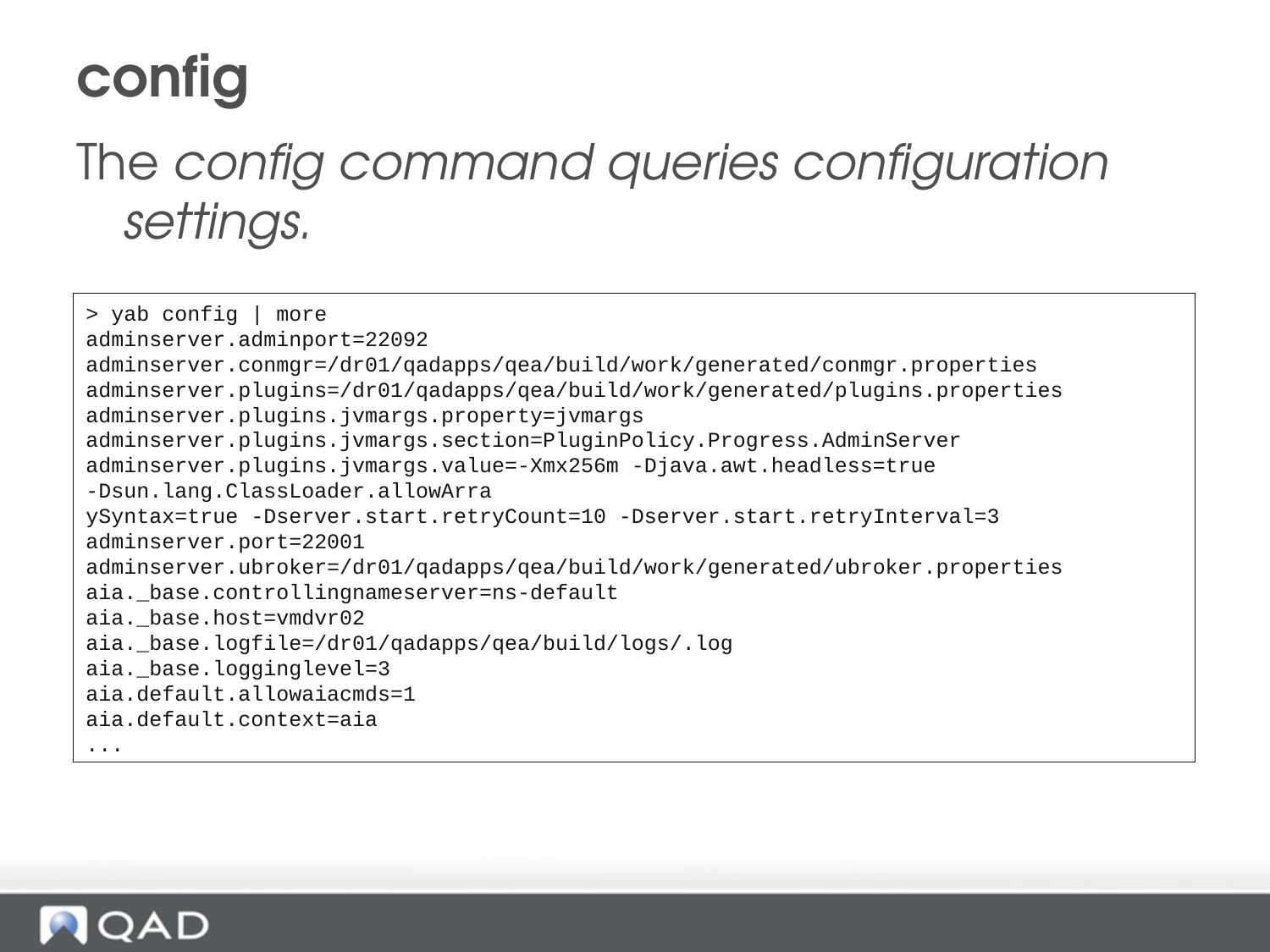

# config
The config command queries configuration settings.
> yab config | more
adminserver.adminport=22092
adminserver.conmgr=/dr01/qadapps/qea/build/work/generated/conmgr.properties
adminserver.plugins=/dr01/qadapps/qea/build/work/generated/plugins.properties
adminserver.plugins.jvmargs.property=jvmargs
adminserver.plugins.jvmargs.section=PluginPolicy.Progress.AdminServer
adminserver.plugins.jvmargs.value=-Xmx256m -Djava.awt.headless=true
-Dsun.lang.ClassLoader.allowArra
ySyntax=true -Dserver.start.retryCount=10 -Dserver.start.retryInterval=3
adminserver.port=22001
adminserver.ubroker=/dr01/qadapps/qea/build/work/generated/ubroker.properties
aia._base.controllingnameserver=ns-default
aia._base.host=vmdvr02
aia._base.logfile=/dr01/qadapps/qea/build/logs/.log
aia._base.logginglevel=3
aia.default.allowaiacmds=1
aia.default.context=aia
...